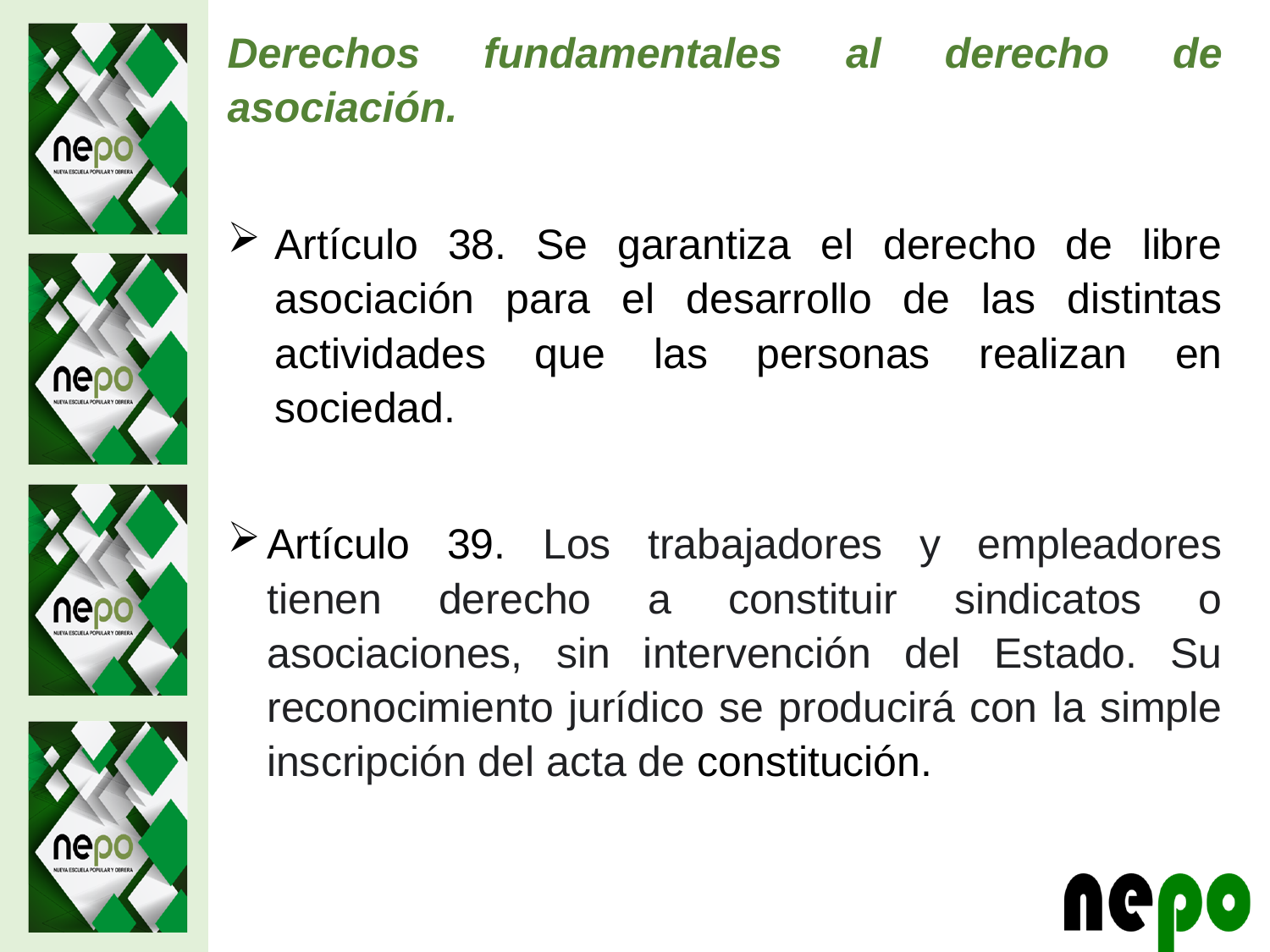

Derechos fundamentales al derecho de asociación.

Artículo 38. Se garantiza el derecho de libre asociación para el desarrollo de las distintas actividades que las personas realizan en sociedad.

Artículo 39. Los trabajadores y empleadores tienen derecho a constituir sindicatos o asociaciones, sin intervención del Estado. Su reconocimiento jurídico se producirá con la simple inscripción del acta de constitución.